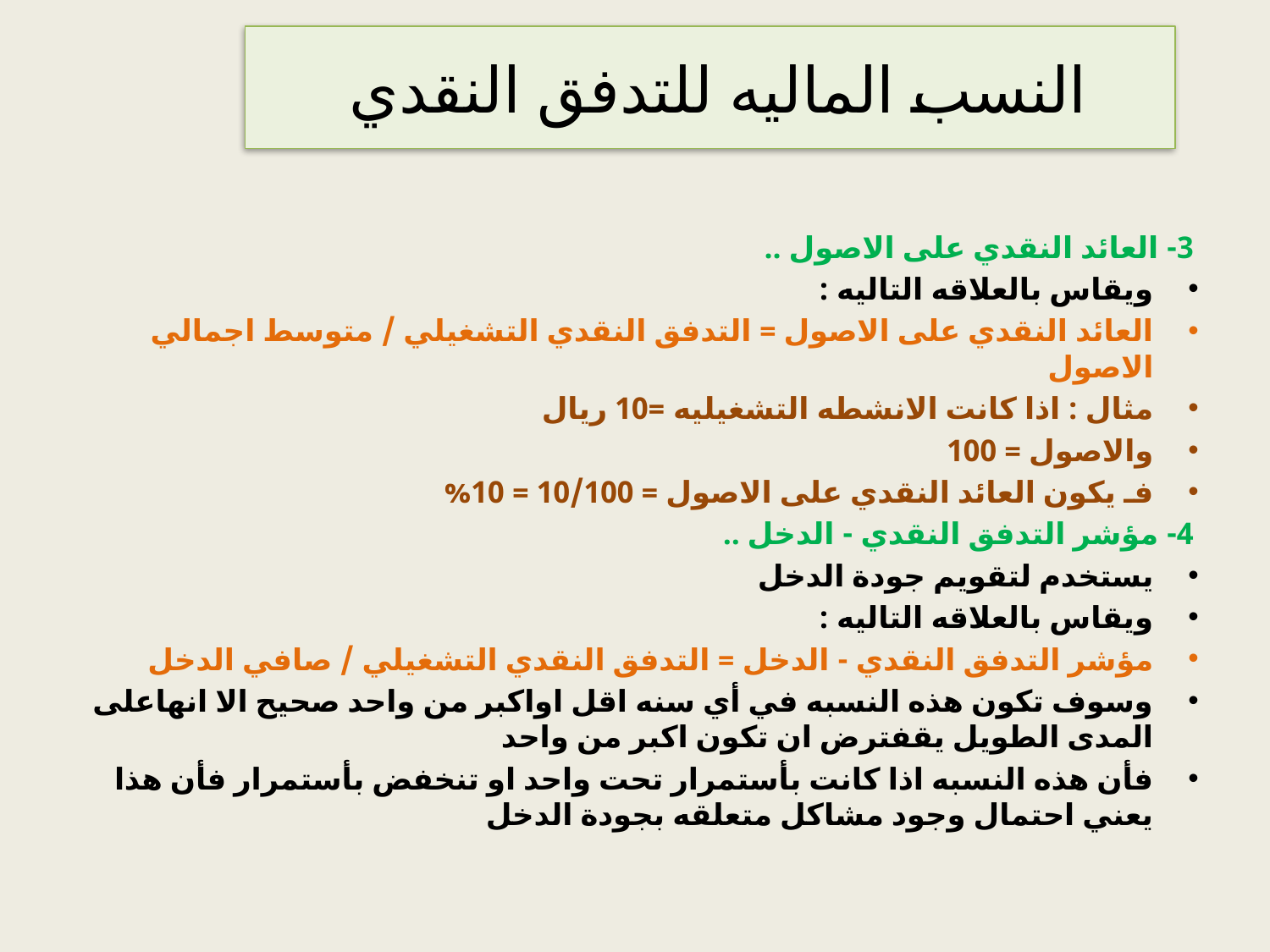

# النسب الماليه للتدفق النقدي
3- العائد النقدي على الاصول ..
ويقاس بالعلاقه التاليه :
العائد النقدي على الاصول = التدفق النقدي التشغيلي / متوسط اجمالي الاصول
مثال : اذا كانت الانشطه التشغيليه =10 ريال
والاصول = 100
فـ يكون العائد النقدي على الاصول = 10/100 = 10%
4- مؤشر التدفق النقدي - الدخل ..
يستخدم لتقويم جودة الدخل
ويقاس بالعلاقه التاليه :
مؤشر التدفق النقدي - الدخل = التدفق النقدي التشغيلي / صافي الدخل
وسوف تكون هذه النسبه في أي سنه اقل اواكبر من واحد صحيح الا انهاعلى المدى الطويل يقفترض ان تكون اكبر من واحد
فأن هذه النسبه اذا كانت بأستمرار تحت واحد او تنخفض بأستمرار فأن هذا يعني احتمال وجود مشاكل متعلقه بجودة الدخل